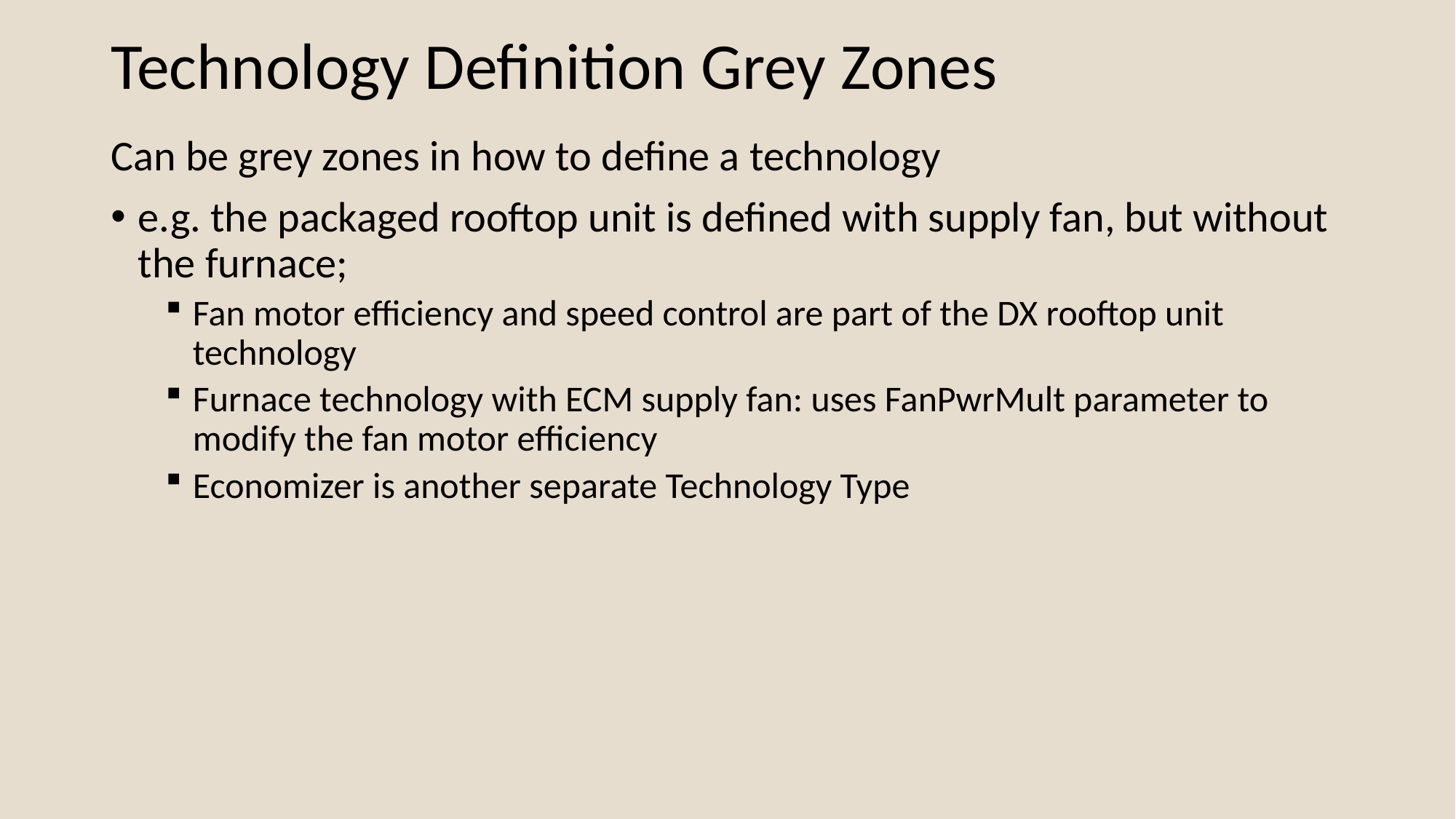

# Technology Definition Grey Zones
Can be grey zones in how to define a technology
e.g. the packaged rooftop unit is defined with supply fan, but without the furnace;
Fan motor efficiency and speed control are part of the DX rooftop unit technology
Furnace technology with ECM supply fan: uses FanPwrMult parameter to modify the fan motor efficiency
Economizer is another separate Technology Type